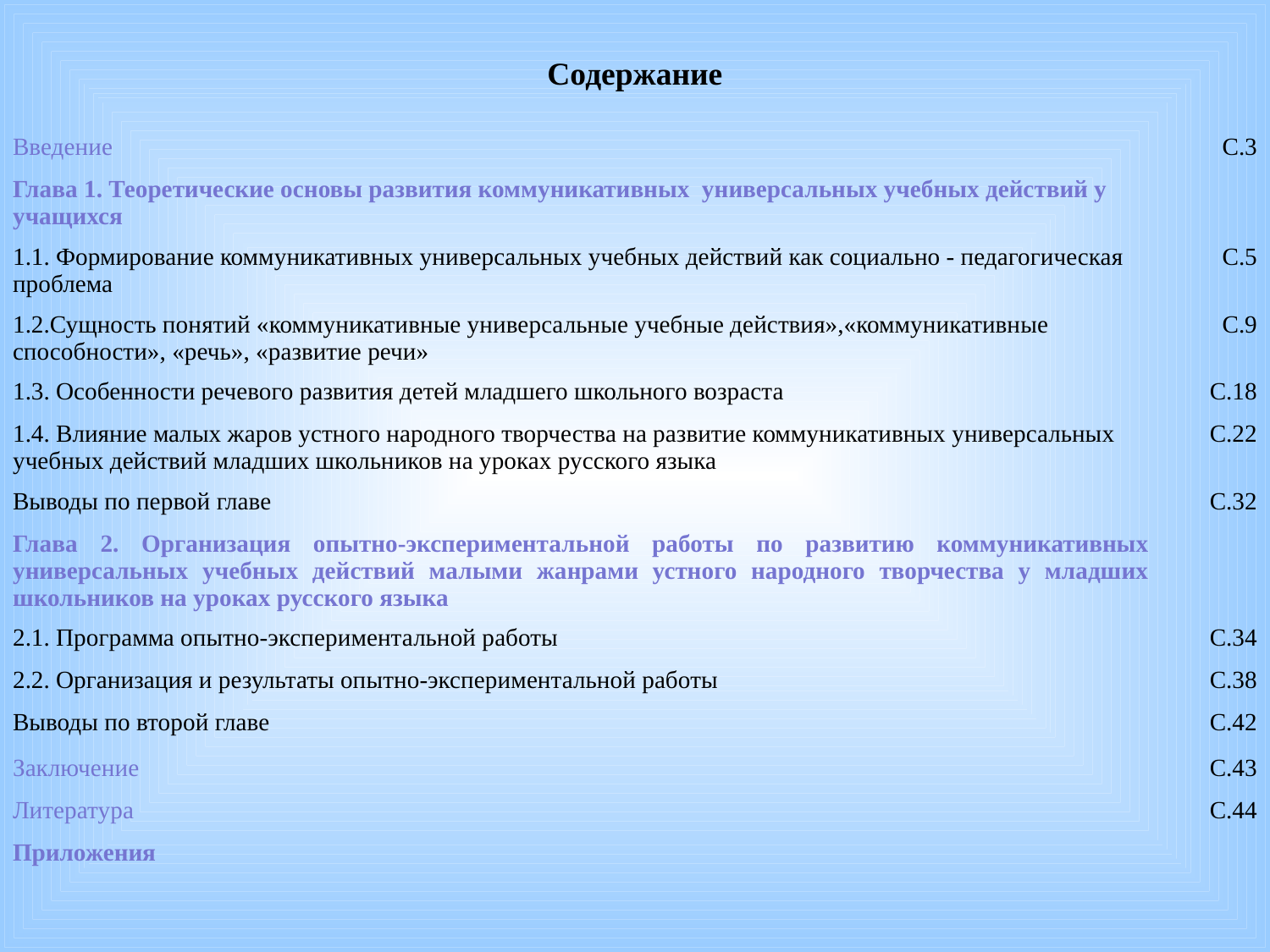

Содержание
| Введение | С.3 |
| --- | --- |
| Глава 1. Теоретические основы развития коммуникативных универсальных учебных действий у учащихся |  |
| 1.1. Формирование коммуникативных универсальных учебных действий как социально - педагогическая проблема | С.5 |
| 1.2.Сущность понятий «коммуникативные универсальные учебные действия»,«коммуникативные способности», «речь», «развитие речи» | С.9 |
| 1.3. Особенности речевого развития детей младшего школьного возраста | С.18 |
| 1.4. Влияние малых жаров устного народного творчества на развитие коммуникативных универсальных учебных действий младших школьников на уроках русского языка | С.22 |
| Выводы по первой главе | С.32 |
| Глава 2. Организация опытно-экспериментальной работы по развитию коммуникативных универсальных учебных действий малыми жанрами устного народного творчества у младших школьников на уроках русского языка |  |
| 2.1. Программа опытно-экспериментальной работы | С.34 |
| 2.2. Организация и результаты опытно-экспериментальной работы | С.38 |
| Выводы по второй главе | С.42 |
| Заключение | С.43 |
| Литература | С.44 |
| Приложения |  |